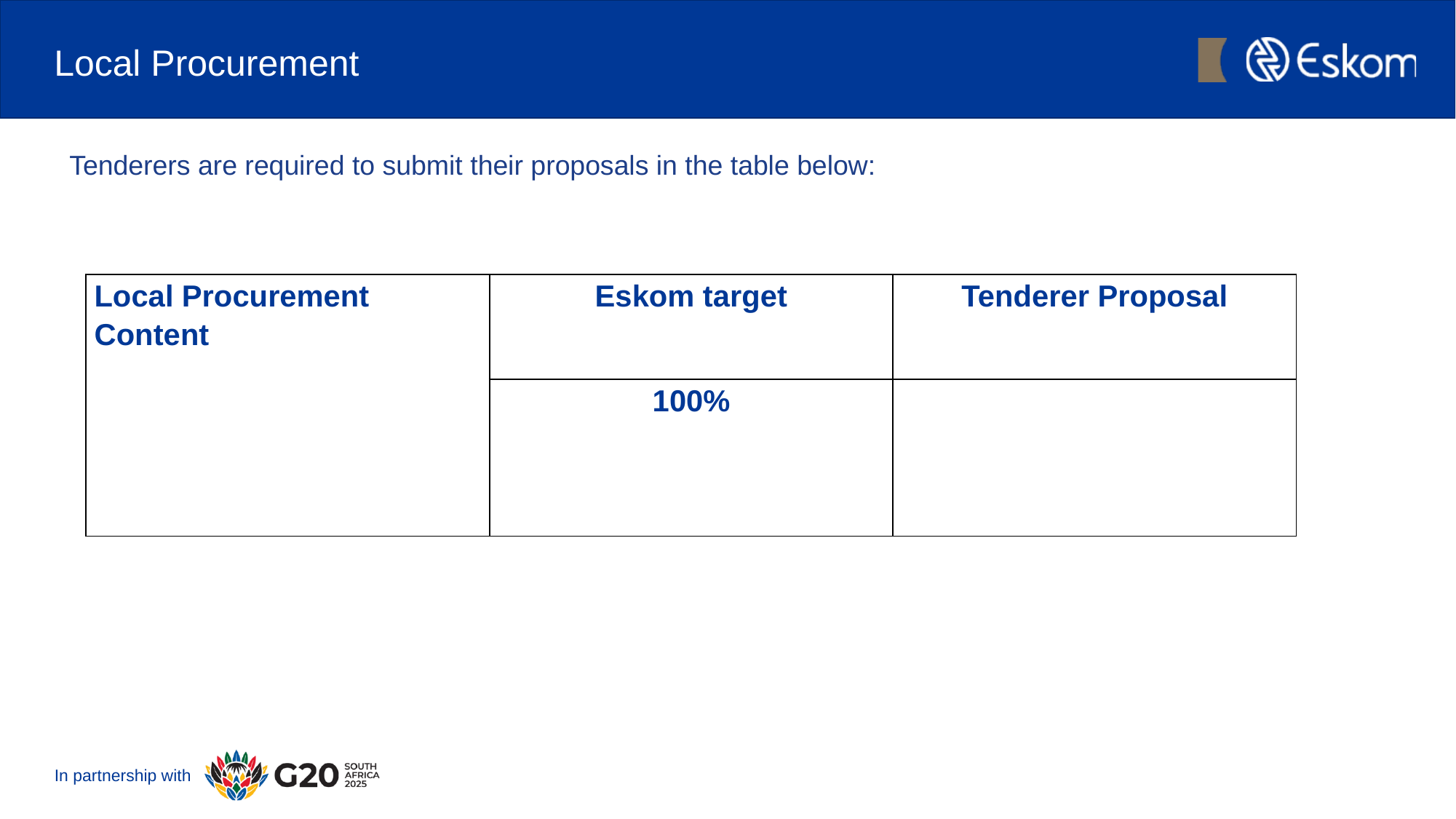

# Local Procurement
  Tenderers are required to submit their proposals in the table below:

| Local Procurement Content | Eskom target | Tenderer Proposal |
| --- | --- | --- |
|  | 100% |  |